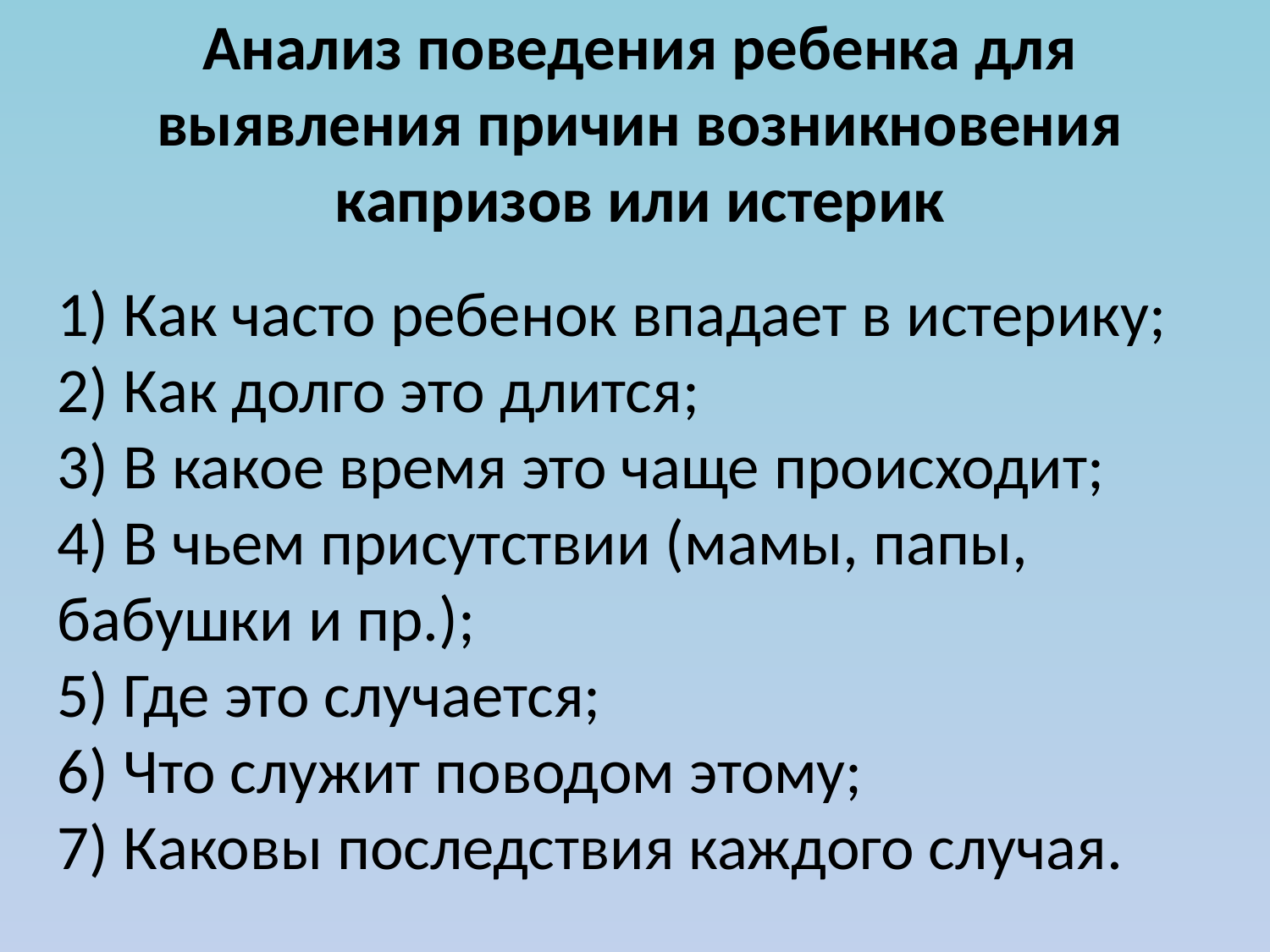

Анализ поведения ребенка для выявления причин возникновения капризов или истерик
1) Как часто ребенок впадает в истерику;
2) Как долго это длится;
3) В какое время это чаще происходит;
4) В чьем присутствии (мамы, папы, бабушки и пр.);
5) Где это случается;
6) Что служит поводом этому;
7) Каковы последствия каждого случая.